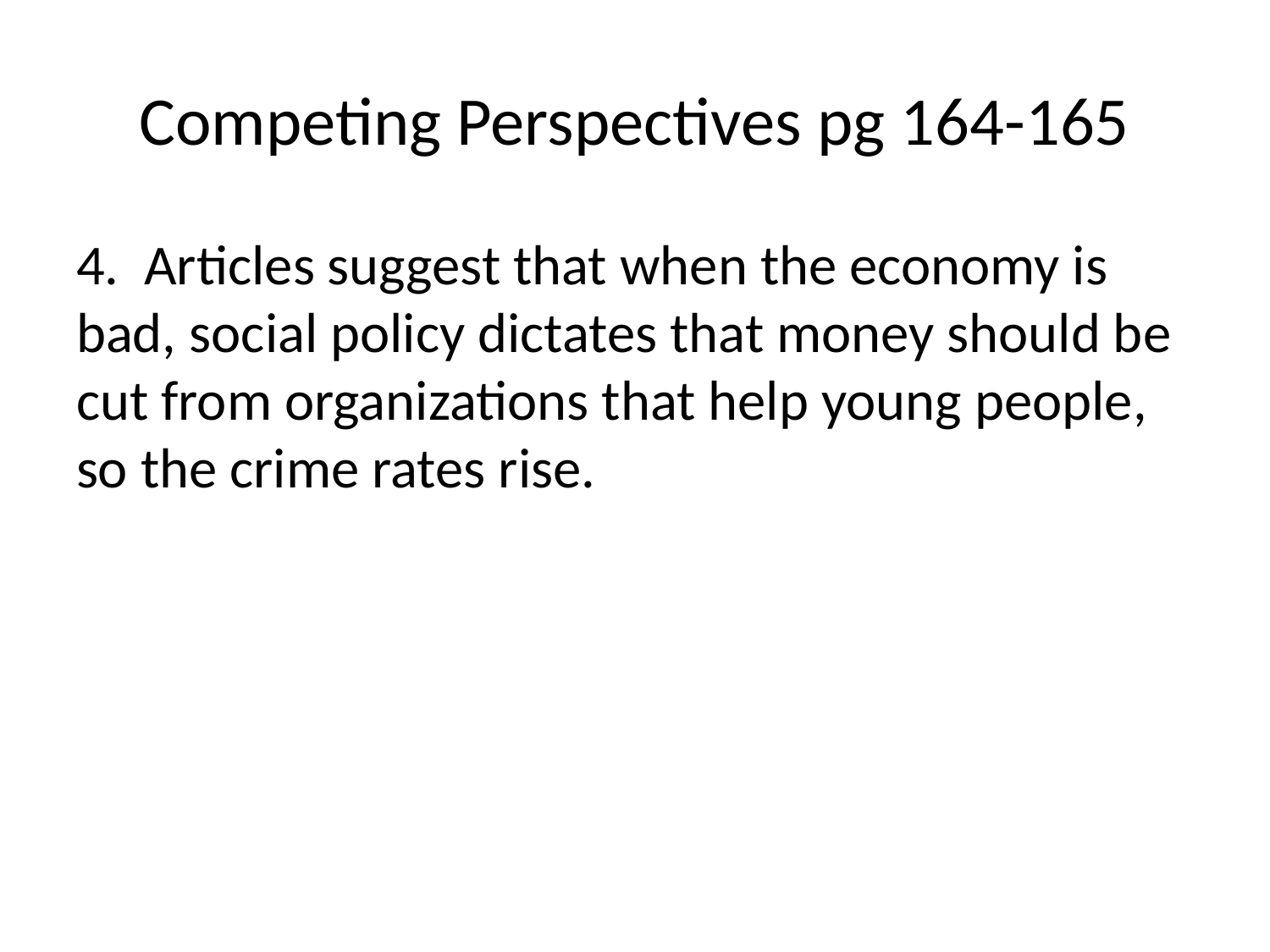

# Competing Perspectives pg 164-165
4.  Articles suggest that when the economy is bad, social policy dictates that money should be cut from organizations that help young people, so the crime rates rise.